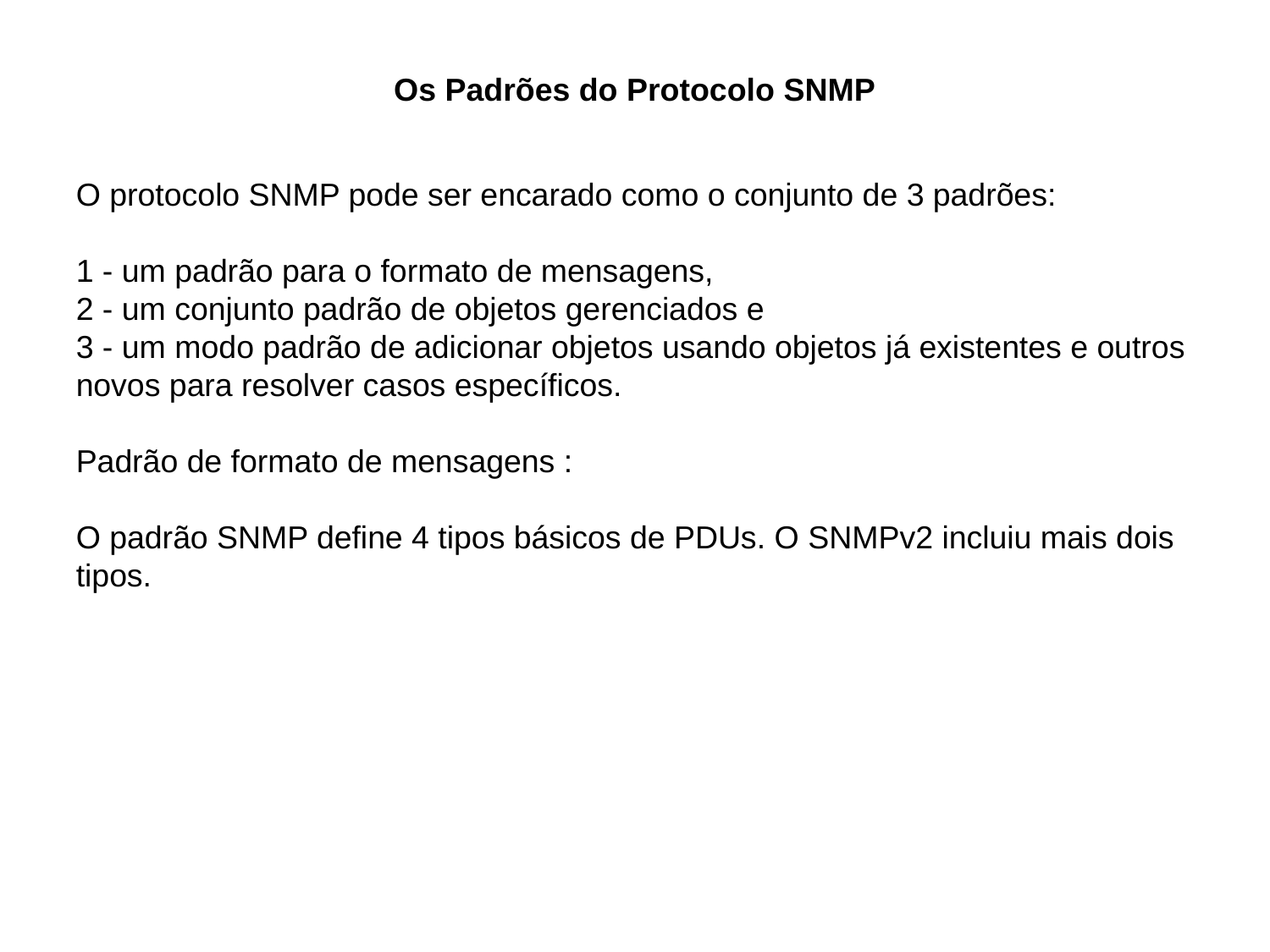

Os Padrões do Protocolo SNMP
O protocolo SNMP pode ser encarado como o conjunto de 3 padrões:

1 - um padrão para o formato de mensagens,
2 - um conjunto padrão de objetos gerenciados e
3 - um modo padrão de adicionar objetos usando objetos já existentes e outros novos para resolver casos específicos.

Padrão de formato de mensagens :

O padrão SNMP define 4 tipos básicos de PDUs. O SNMPv2 incluiu mais dois tipos.